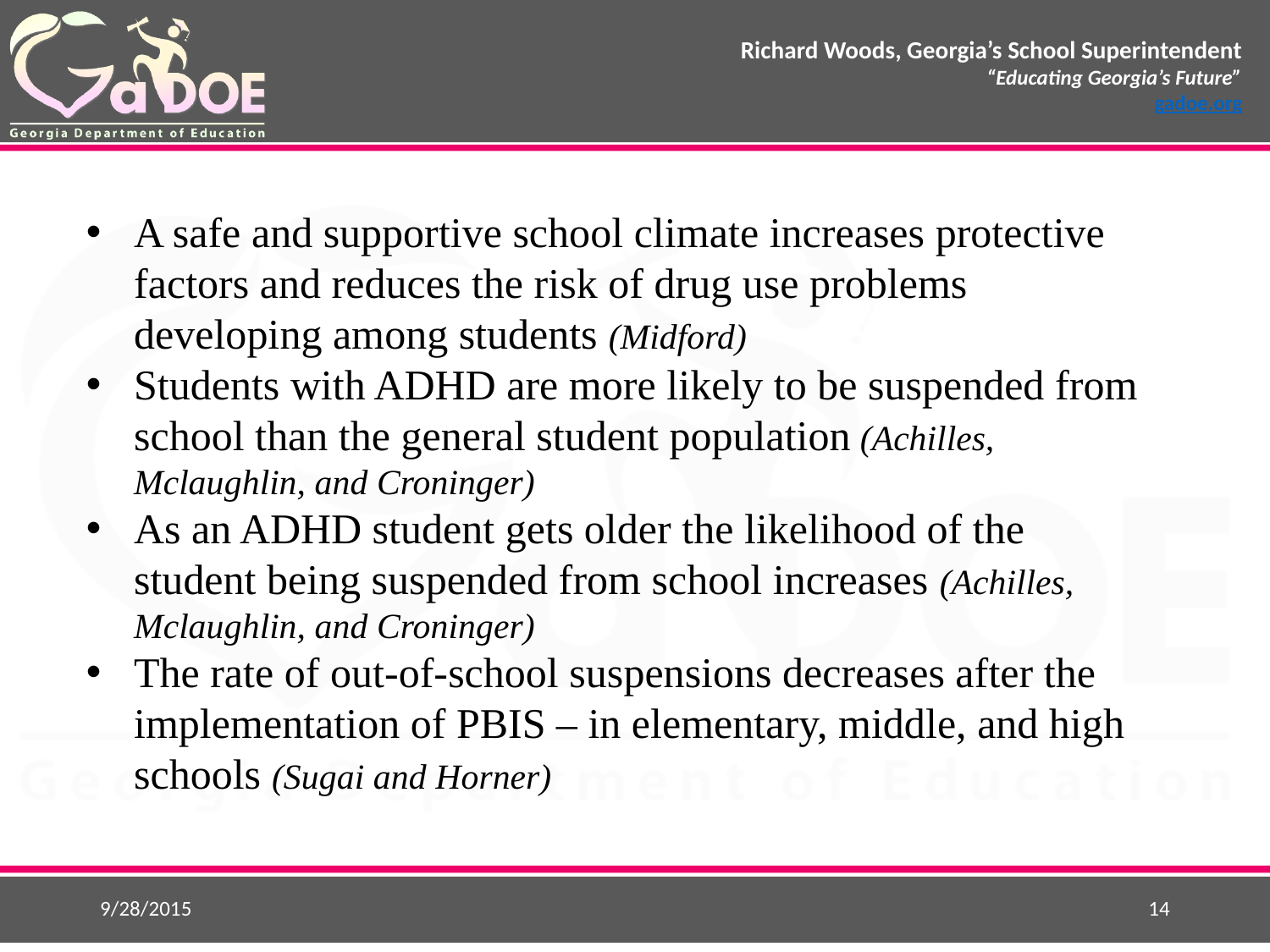

A safe and supportive school climate increases protective factors and reduces the risk of drug use problems developing among students (Midford)
Students with ADHD are more likely to be suspended from school than the general student population (Achilles, Mclaughlin, and Croninger)
As an ADHD student gets older the likelihood of the student being suspended from school increases (Achilles, Mclaughlin, and Croninger)
The rate of out-of-school suspensions decreases after the implementation of PBIS – in elementary, middle, and high schools (Sugai and Horner)
9/28/2015
14